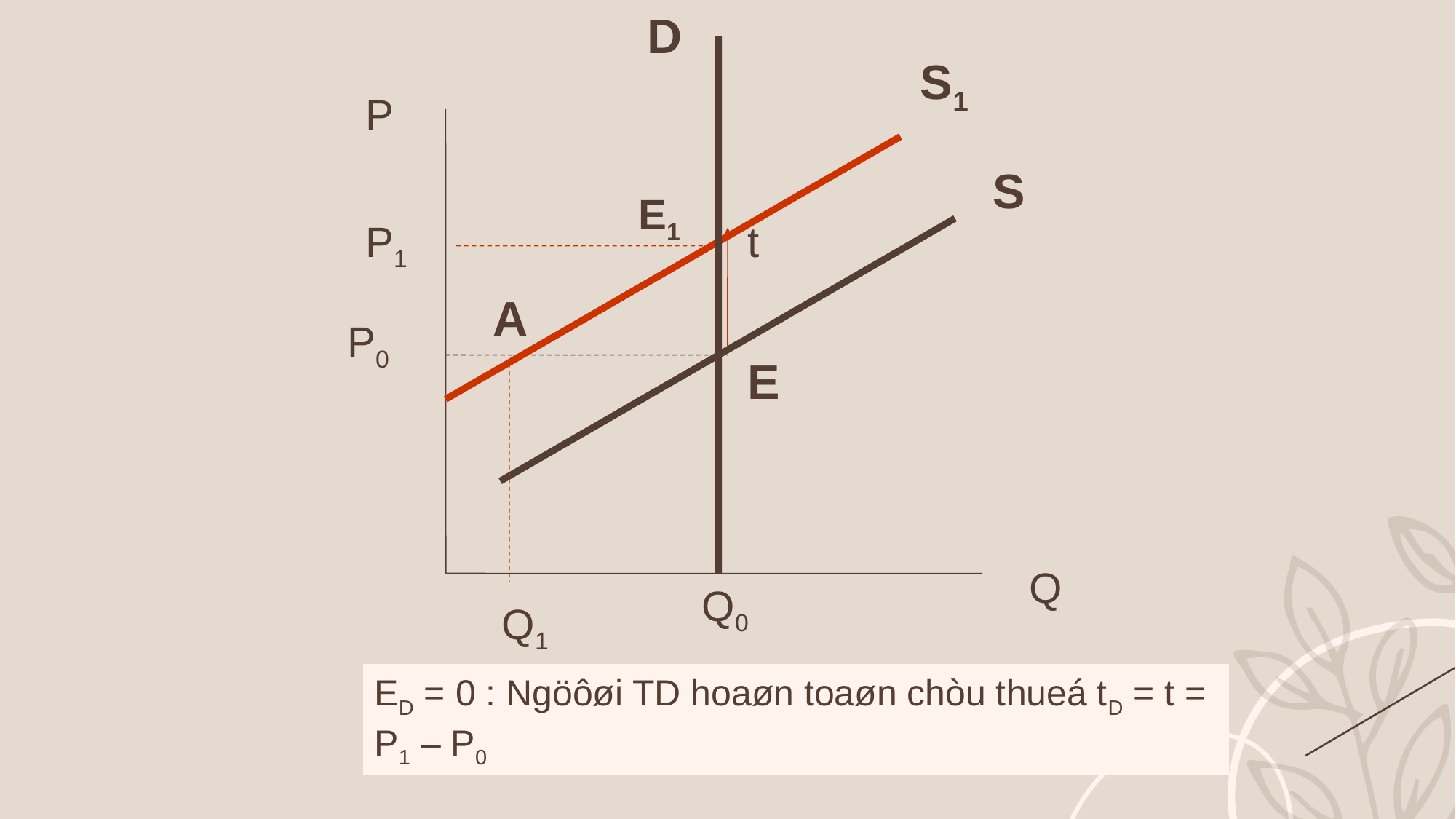

D

S1

P

S
E1
P1
t

A
P0
E

Q

Q0

Q1
ED = 0 : Ngöôøi TD hoaøn toaøn chòu thueá tD = t = P1 – P0
164